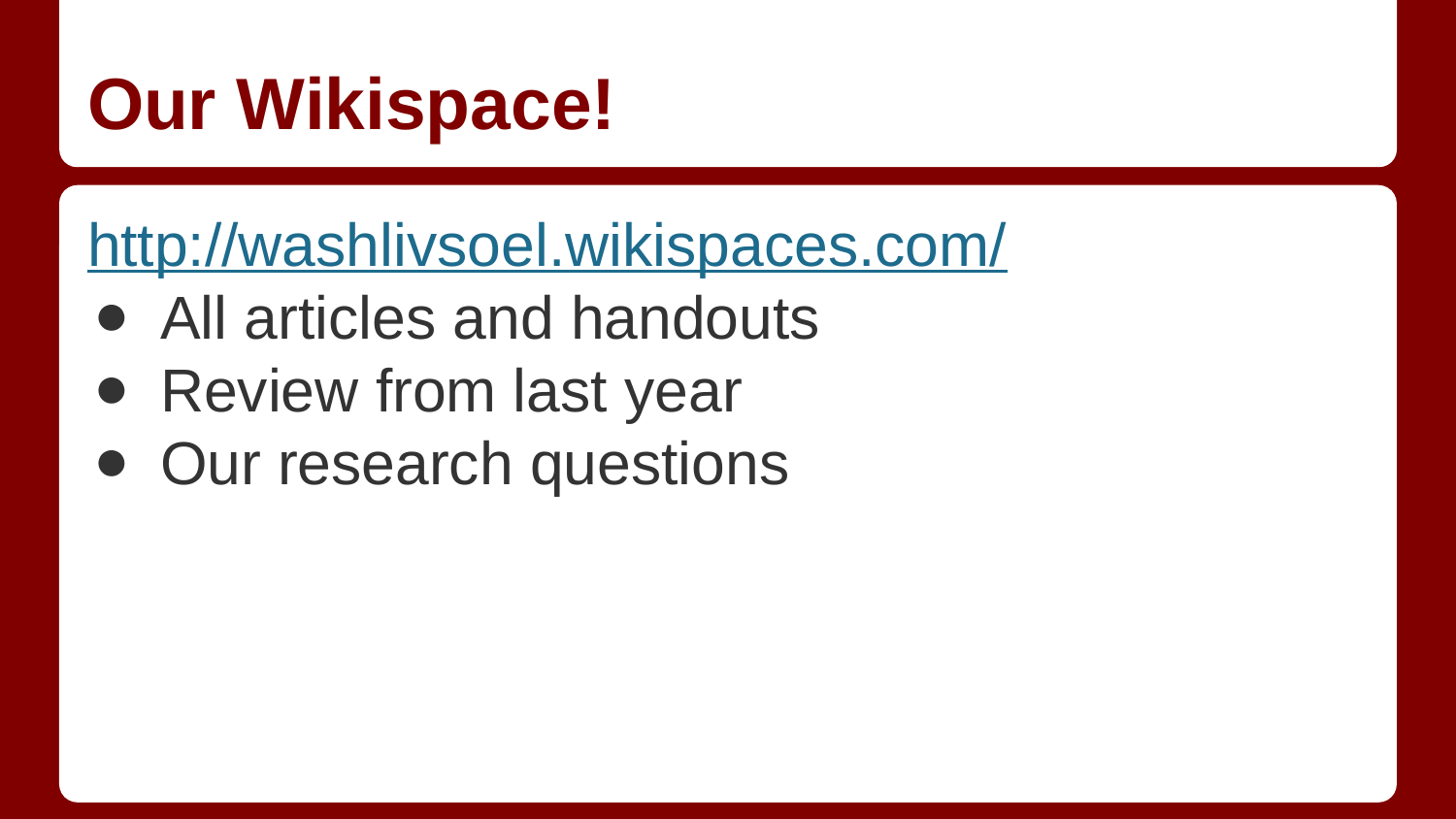

# Our Wikispace!
http://washlivsoel.wikispaces.com/
All articles and handouts
Review from last year
Our research questions